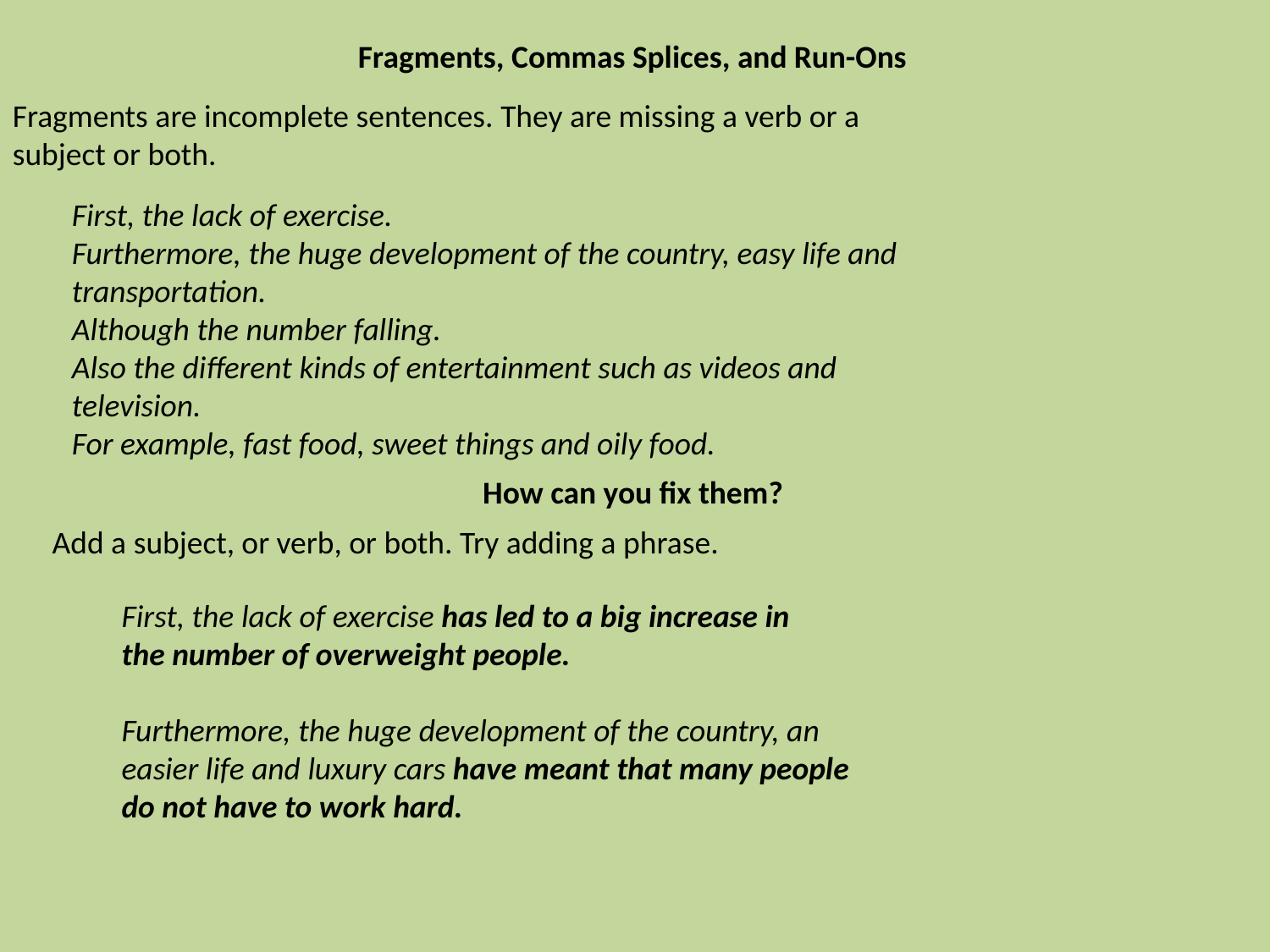

Fragments, Commas Splices, and Run-Ons
Fragments are incomplete sentences. They are missing a verb or a subject or both.
First, the lack of exercise.
Furthermore, the huge development of the country, easy life and transportation.
Although the number falling.
Also the different kinds of entertainment such as videos and television.
For example, fast food, sweet things and oily food.
How can you fix them?
Add a subject, or verb, or both. Try adding a phrase.
First, the lack of exercise has led to a big increase in the number of overweight people.
Furthermore, the huge development of the country, an easier life and luxury cars have meant that many people do not have to work hard.